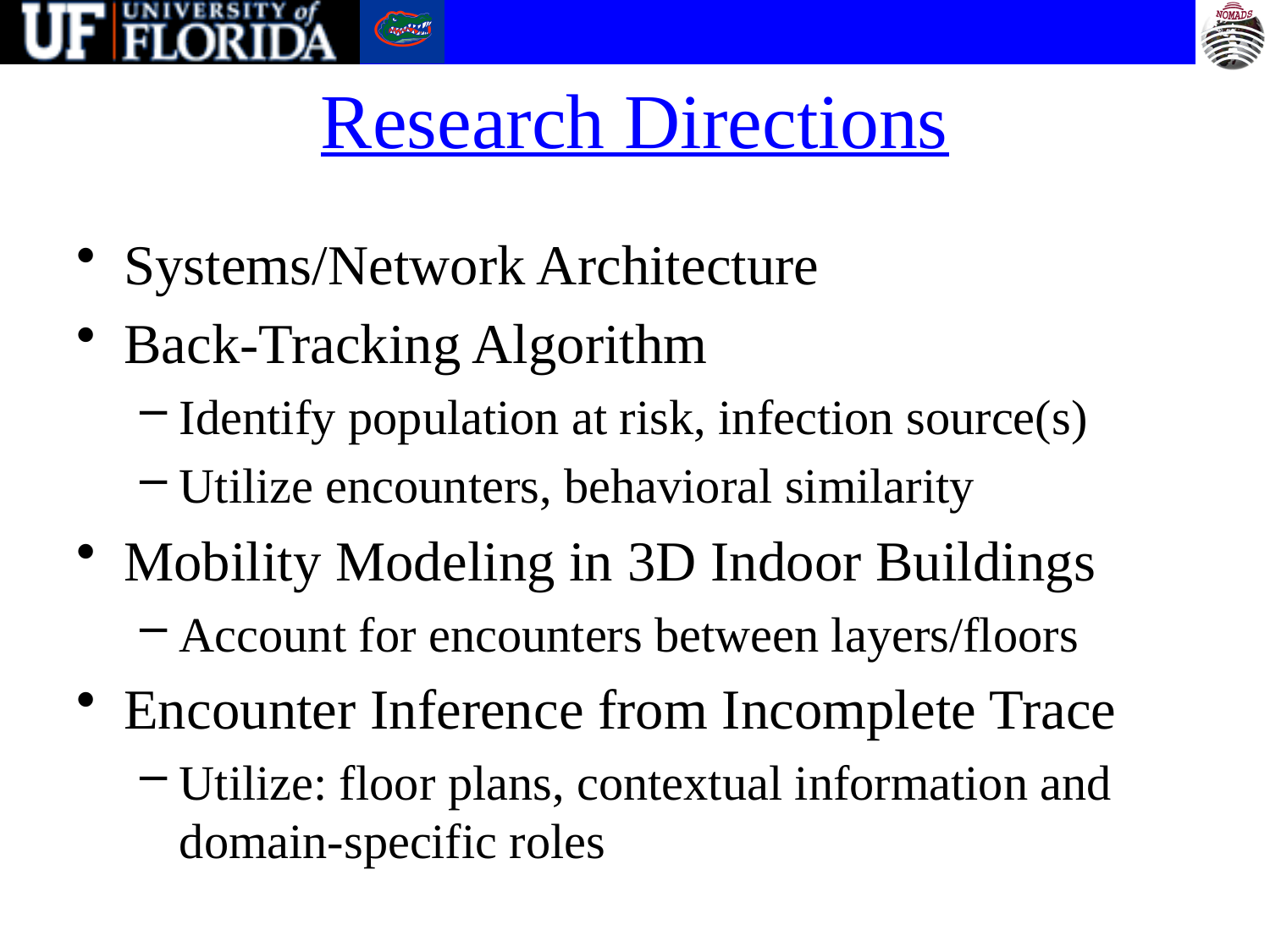

# Research Directions
Systems/Network Architecture
Back-Tracking Algorithm
Identify population at risk, infection source(s)
Utilize encounters, behavioral similarity
Mobility Modeling in 3D Indoor Buildings
Account for encounters between layers/floors
Encounter Inference from Incomplete Trace
Utilize: floor plans, contextual information and domain-specific roles